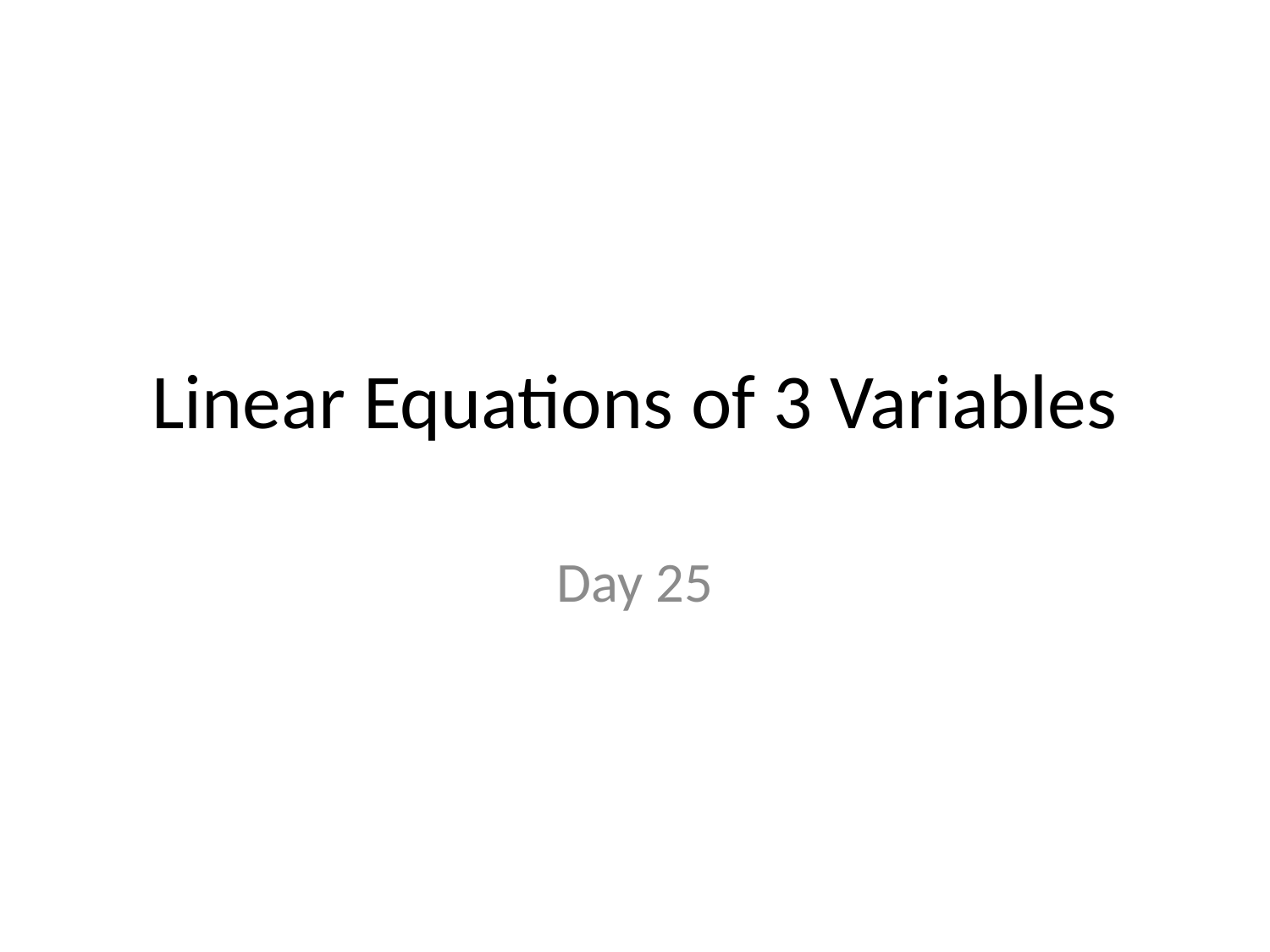

# Linear Equations of 3 Variables
Day 25